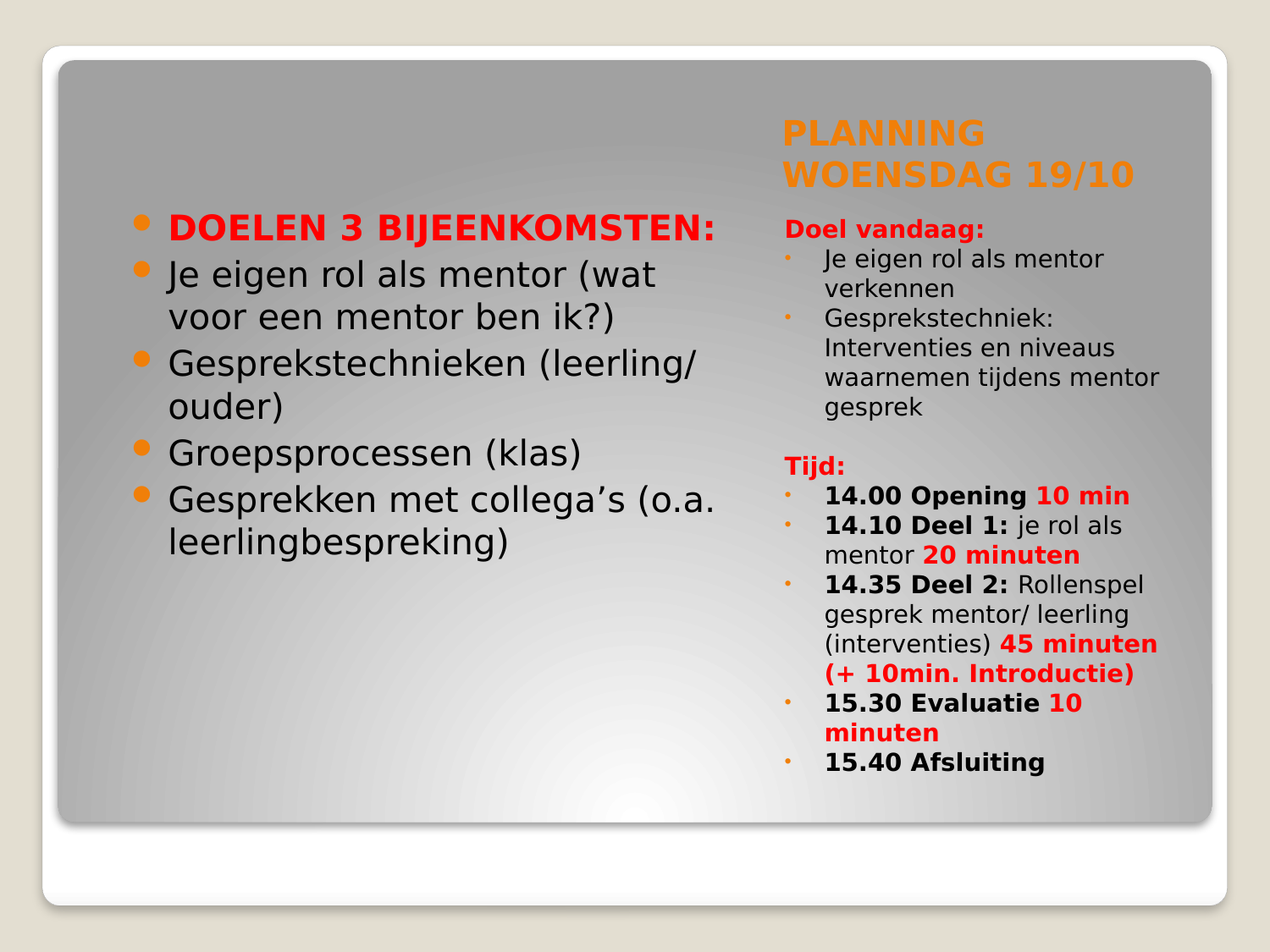

# PLANNING WOENSDAG 19/10

DOELEN 3 BIJEENKOMSTEN:
Je eigen rol als mentor (wat voor een mentor ben ik?)
Gesprekstechnieken (leerling/ ouder)
Groepsprocessen (klas)
Gesprekken met collega’s (o.a. leerlingbespreking)
Doel vandaag:
Je eigen rol als mentor verkennen
Gesprekstechniek: Interventies en niveaus waarnemen tijdens mentor gesprek

Tijd:
14.00 Opening 10 min
14.10 Deel 1: je rol als mentor 20 minuten
14.35 Deel 2: Rollenspel gesprek mentor/ leerling (interventies) 45 minuten (+ 10min. Introductie)
15.30 Evaluatie 10 minuten
15.40 Afsluiting